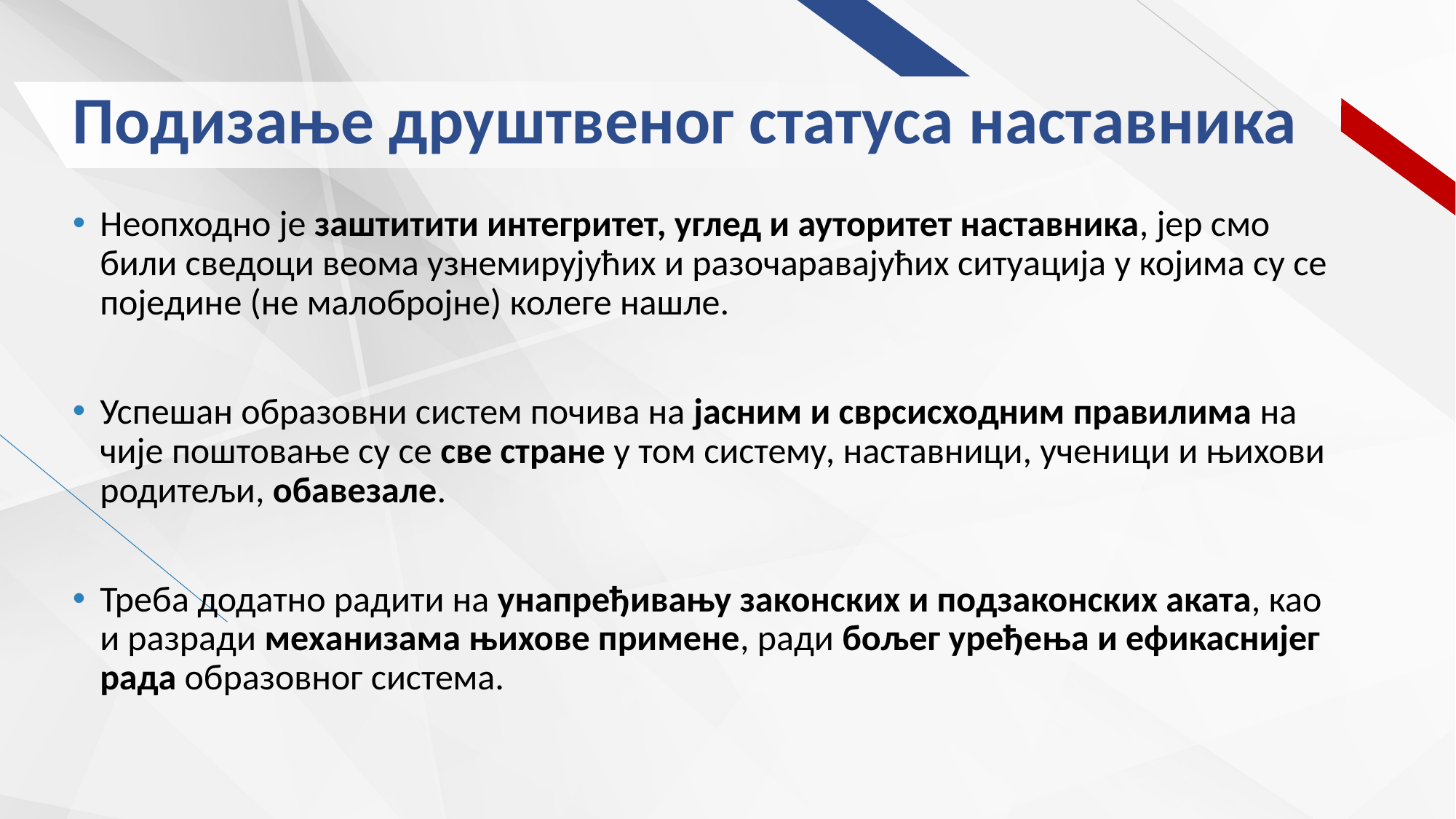

# Подизање друштвеног статуса наставника
Неопходно је заштитити интегритет, углед и ауторитет наставника, јер смо били сведоци веома узнемирујућих и разочаравајућих ситуација у којима су се поједине (не малобројне) колеге нашле.

Успешан образовни систем почива на јасним и сврсисходним правилима на чије поштовање су се све стране у том систему, наставници, ученици и њихови родитељи, обавезале.

Треба додатно радити на унапређивању законских и подзаконских аката, као и разради механизама њихове примене, ради бољег уређења и ефикаснијег рада образовног система.